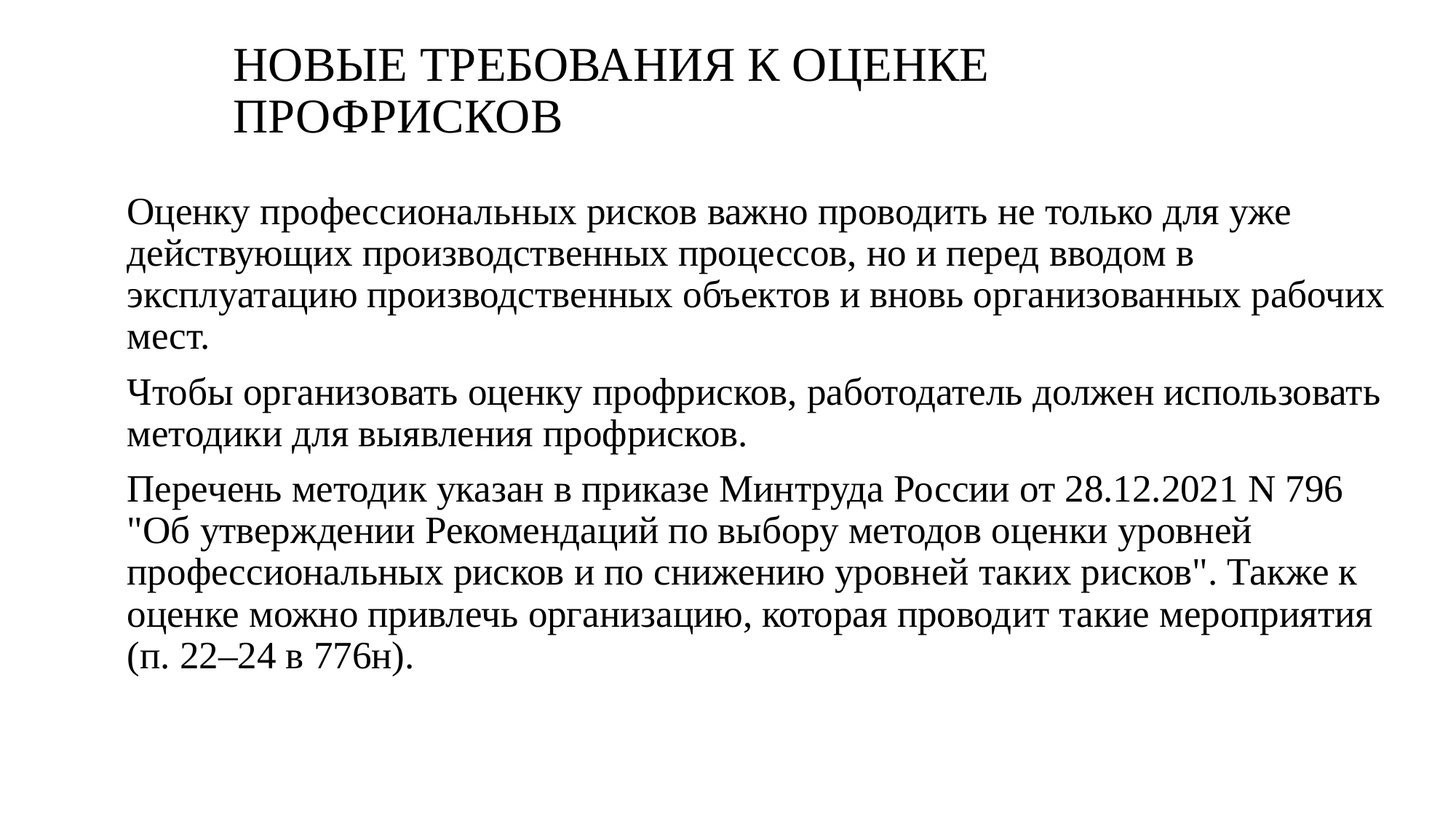

# Новые требования к оценке профрисков
Оценку профессиональных рисков важно проводить не только для уже действующих производственных процессов, но и перед вводом в эксплуатацию производственных объектов и вновь организованных рабочих мест.
Чтобы организовать оценку профрисков, работодатель должен использовать методики для выявления профрисков.
Перечень методик указан в приказе Минтруда России от 28.12.2021 N 796 "Об утверждении Рекомендаций по выбору методов оценки уровней профессиональных рисков и по снижению уровней таких рисков". Также к оценке можно привлечь организацию, которая проводит такие мероприятия (п. 22–24 в 776н).